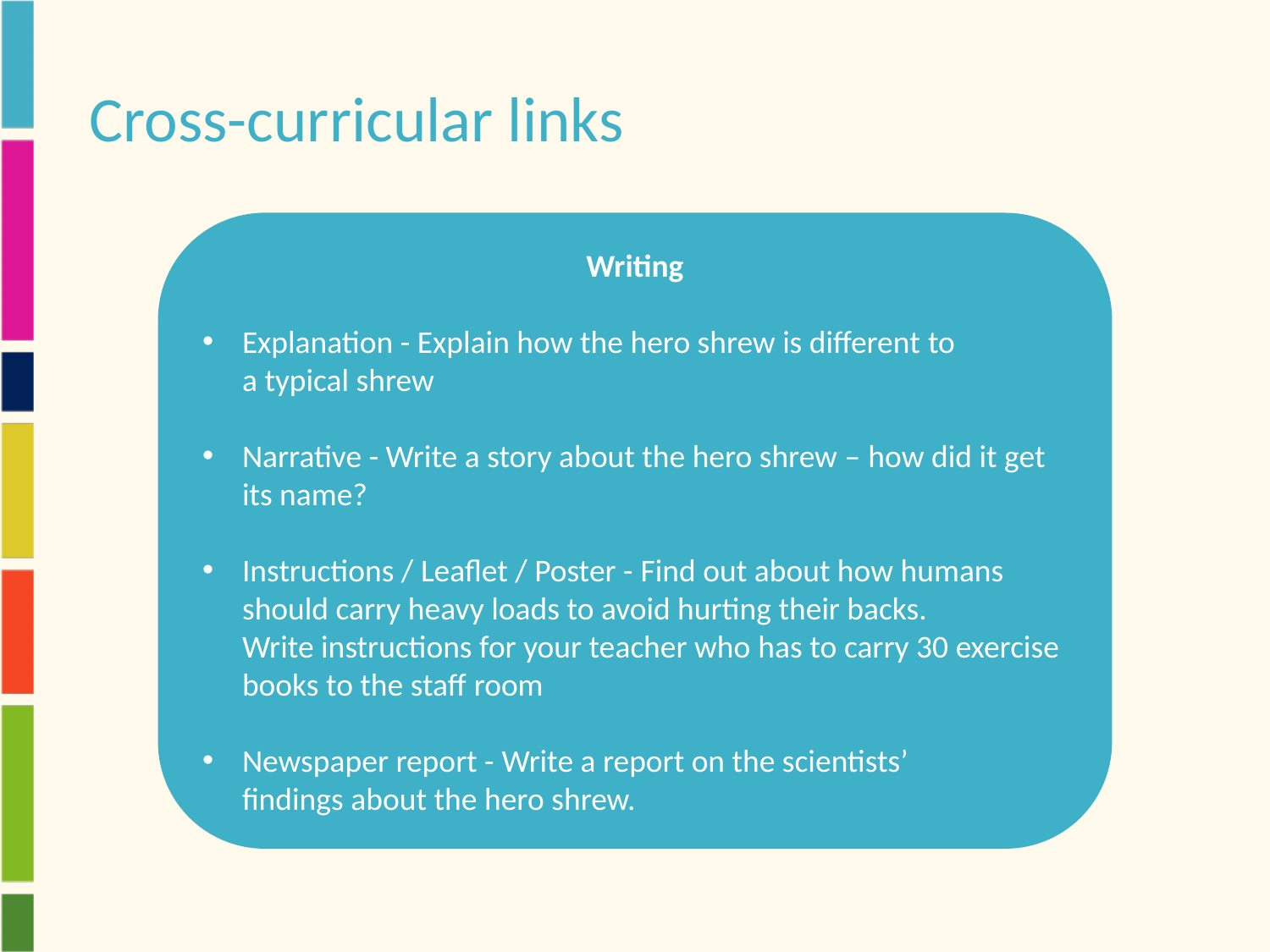

# Cross-curricular links
Writing
Explanation - Explain how the hero shrew is different to a typical shrew
Narrative - Write a story about the hero shrew – how did it get its name?
Instructions / Leaflet / Poster - Find out about how humans should carry heavy loads to avoid hurting their backs. Write instructions for your teacher who has to carry 30 exercise books to the staff room
Newspaper report - Write a report on the scientists’ findings about the hero shrew.